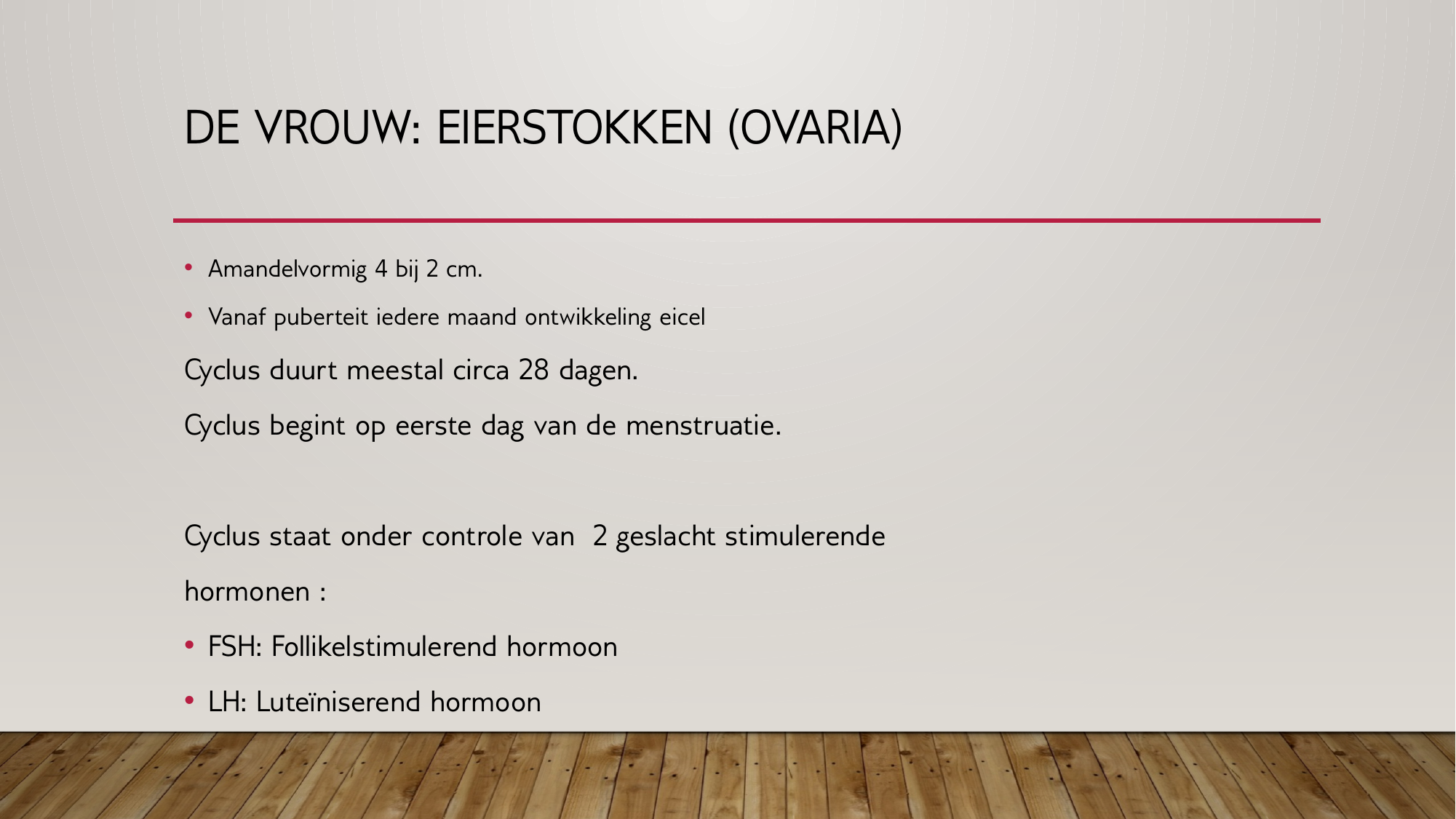

# De vrouw: Eierstokken (ovaria)
Amandelvormig 4 bij 2 cm.
Vanaf puberteit iedere maand ontwikkeling eicel
Cyclus duurt meestal circa 28 dagen.
Cyclus begint op eerste dag van de menstruatie.

Cyclus staat onder controle van  2 geslacht stimulerende
hormonen :
FSH: Follikelstimulerend hormoon
LH: Luteïniserend hormoon